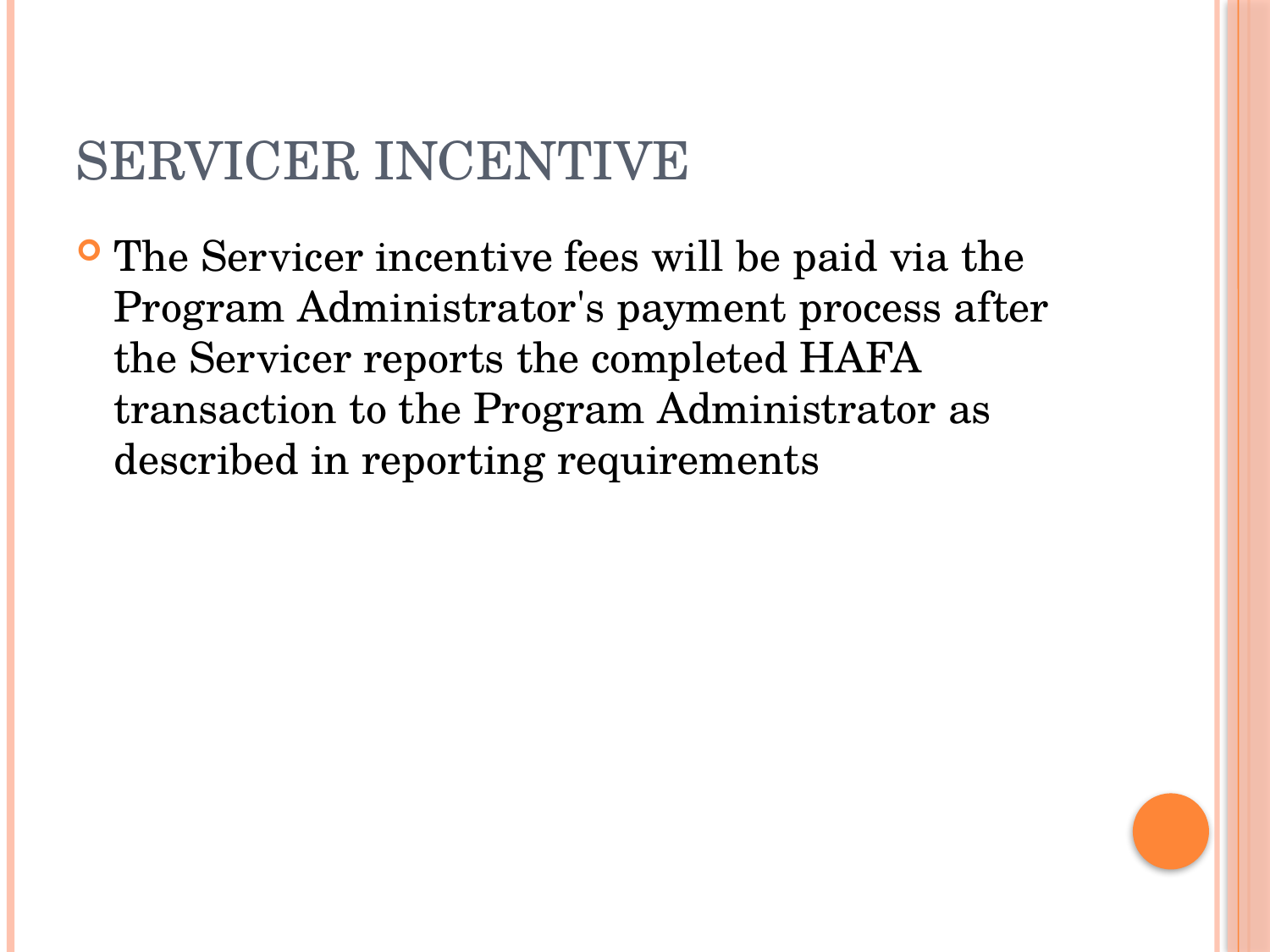

# Servicer Incentive
The Servicer incentive fees will be paid via the Program Administrator's payment process after the Servicer reports the completed HAFA transaction to the Program Administrator as described in reporting requirements